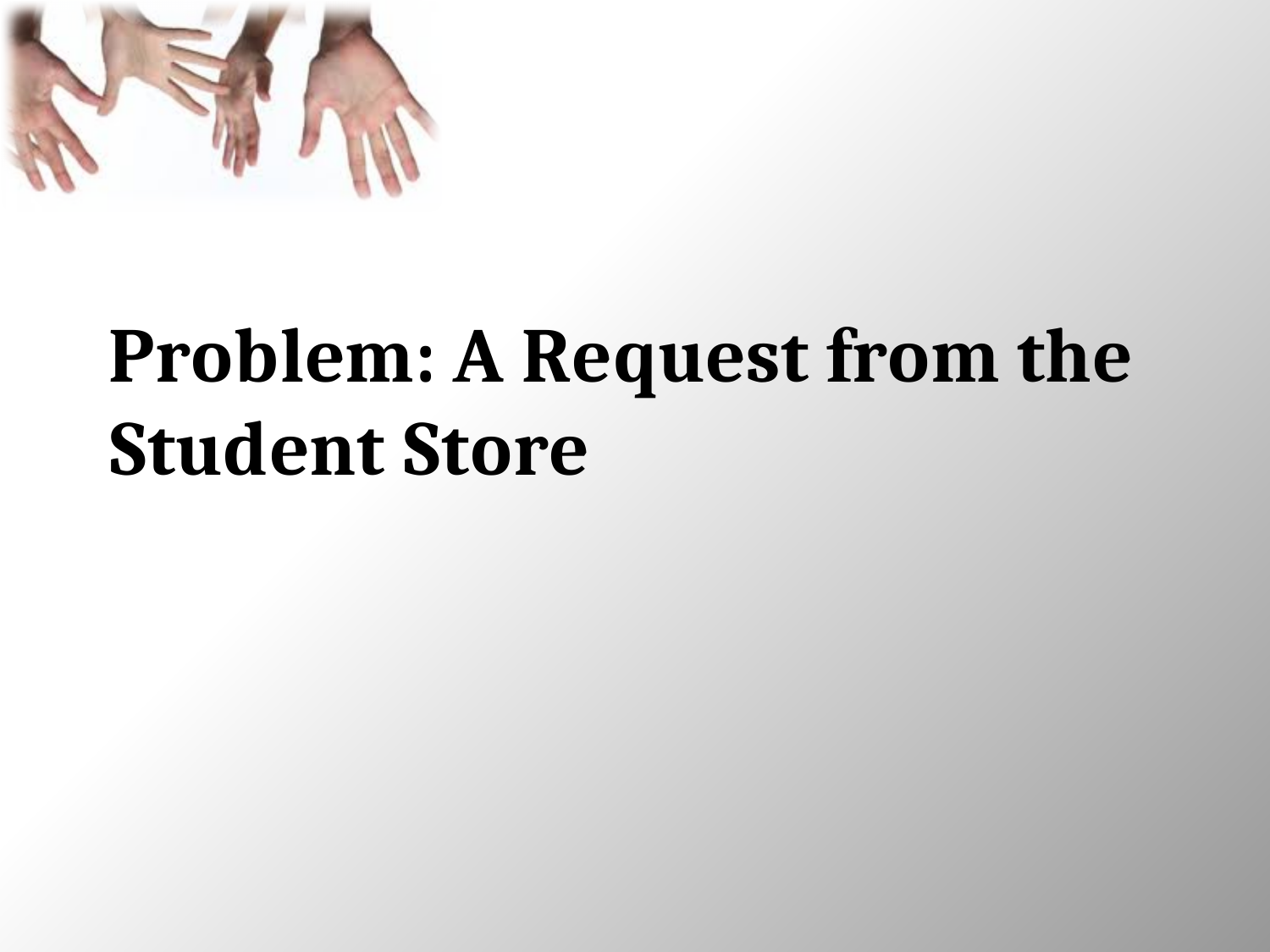

# Problem: A Request from the Student Store